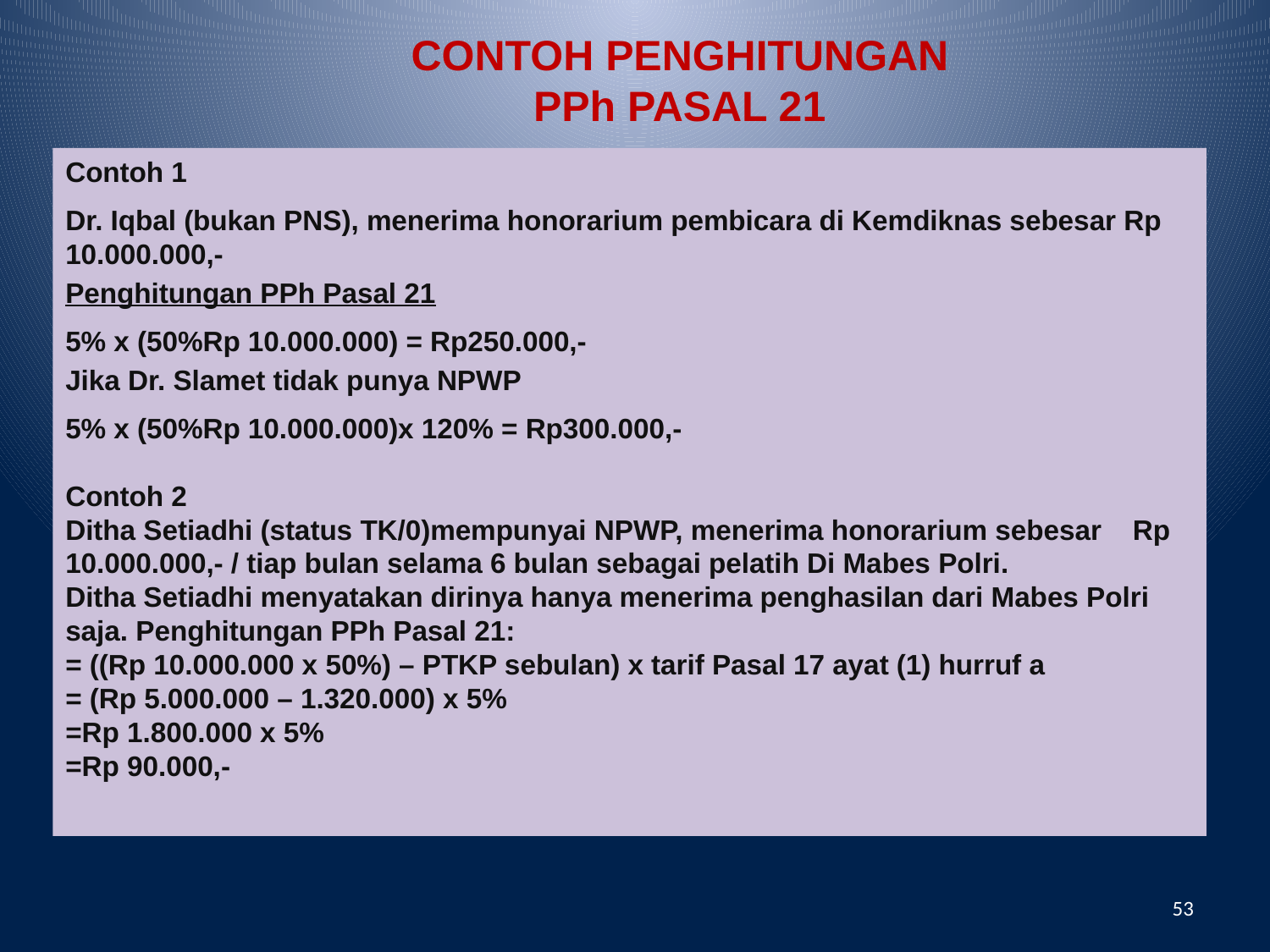

CONTOH PENGHITUNGAN
PPh PASAL 21
Contoh 1
Dr. Iqbal (bukan PNS), menerima honorarium pembicara di Kemdiknas sebesar Rp 10.000.000,-
Penghitungan PPh Pasal 21
5% x (50%Rp 10.000.000) = Rp250.000,-
Jika Dr. Slamet tidak punya NPWP
5% x (50%Rp 10.000.000)x 120% = Rp300.000,-

Contoh 2
Ditha Setiadhi (status TK/0)mempunyai NPWP, menerima honorarium sebesar    Rp 10.000.000,- / tiap bulan selama 6 bulan sebagai pelatih Di Mabes Polri.
Ditha Setiadhi menyatakan dirinya hanya menerima penghasilan dari Mabes Polri saja. Penghitungan PPh Pasal 21:
= ((Rp 10.000.000 x 50%) – PTKP sebulan) x tarif Pasal 17 ayat (1) hurruf a
= (Rp 5.000.000 – 1.320.000) x 5%
=Rp 1.800.000 x 5%
=Rp 90.000,-

53